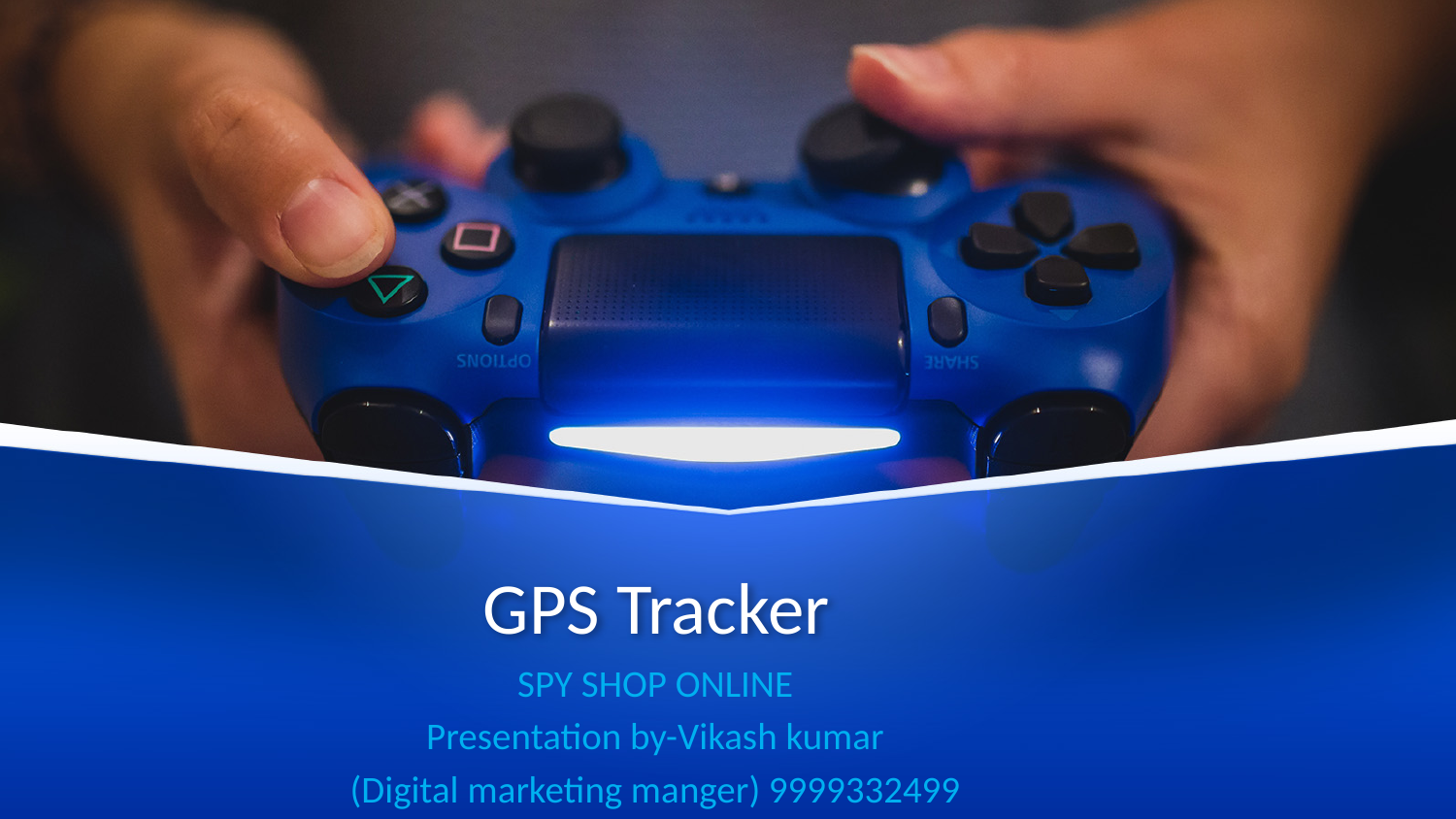

# GPS Tracker
SPY SHOP ONLINE
Presentation by-Vikash kumar
(Digital marketing manger) 9999332499